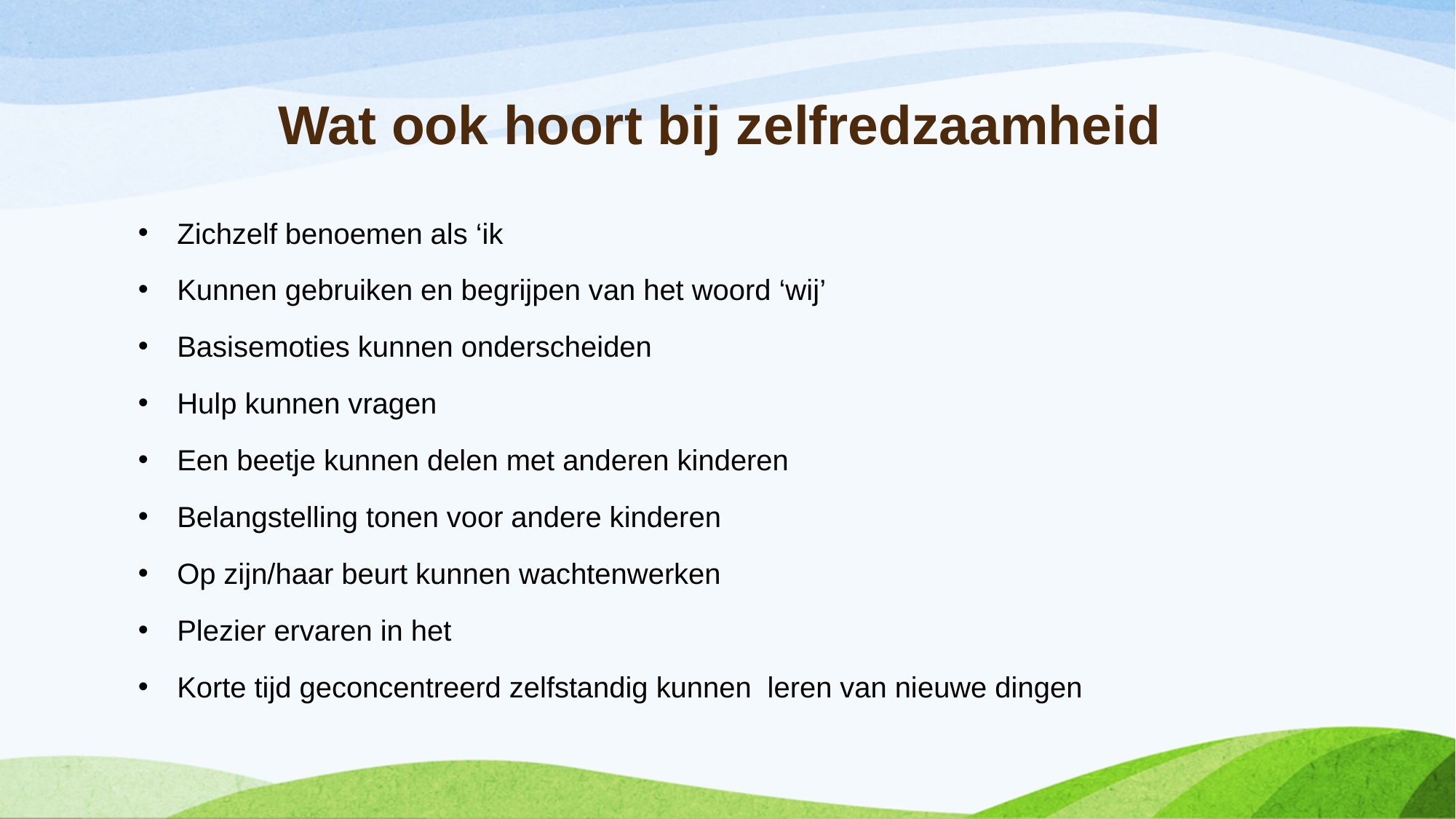

# Wat ook hoort bij zelfredzaamheid
Zichzelf benoemen als ‘ik
Kunnen gebruiken en begrijpen van het woord ‘wij’
Basisemoties kunnen onderscheiden
Hulp kunnen vragen
Een beetje kunnen delen met anderen kinderen
Belangstelling tonen voor andere kinderen
Op zijn/haar beurt kunnen wachtenwerken
Plezier ervaren in het
Korte tijd geconcentreerd zelfstandig kunnen  leren van nieuwe dingen